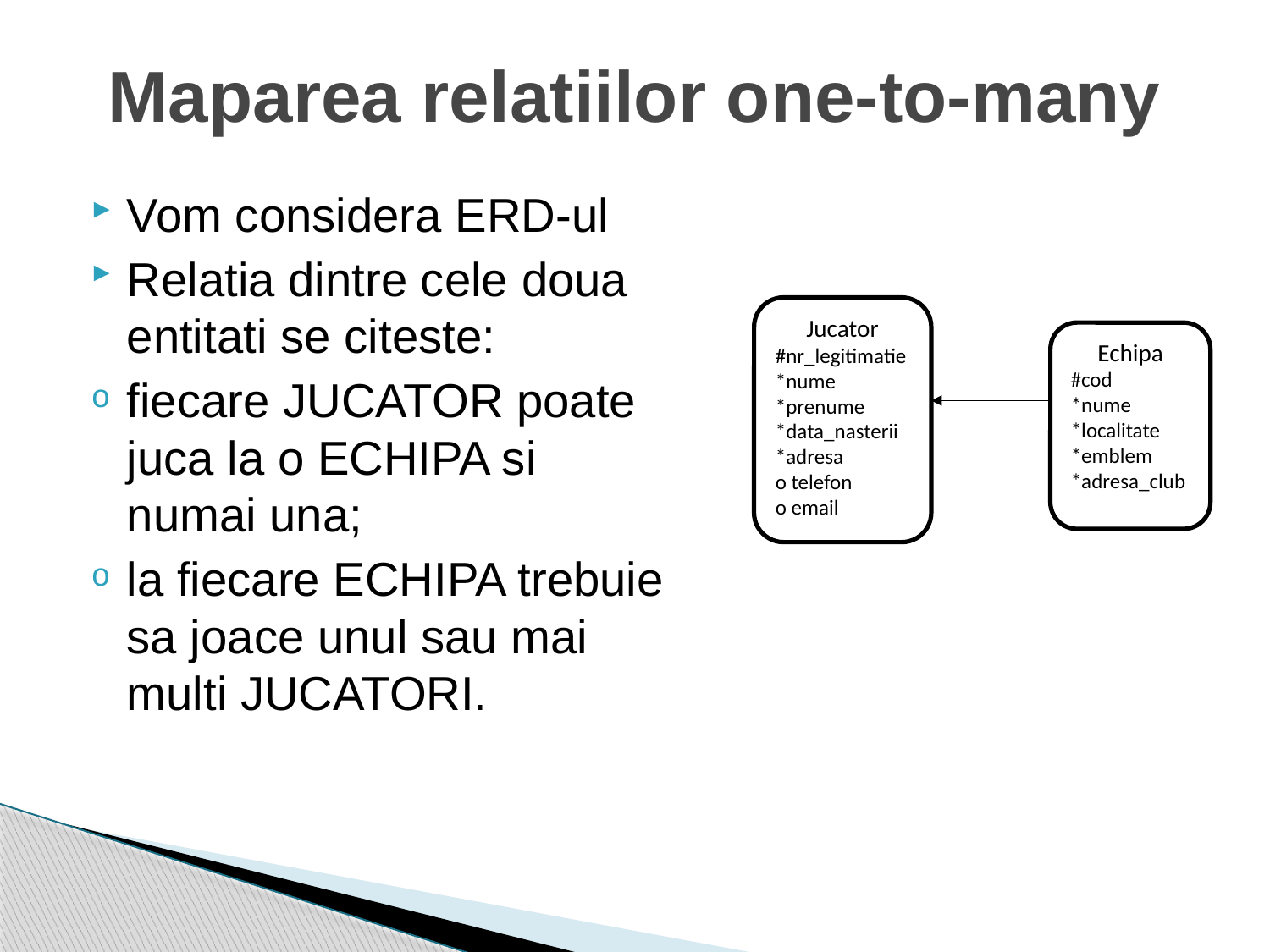

# Maparea relatiilor one-to-many
Vom considera ERD-ul
Relatia dintre cele doua entitati se citeste:
fiecare JUCATOR poate juca la o ECHIPA si numai una;
la fiecare ECHIPA trebuie sa joace unul sau mai multi JUCATORI.
Jucator
#nr_legitimatie
*nume
*prenume
*data_nasterii
*adresa
o telefon
o email
Echipa
#cod
*nume
*localitate
*emblem
*adresa_club